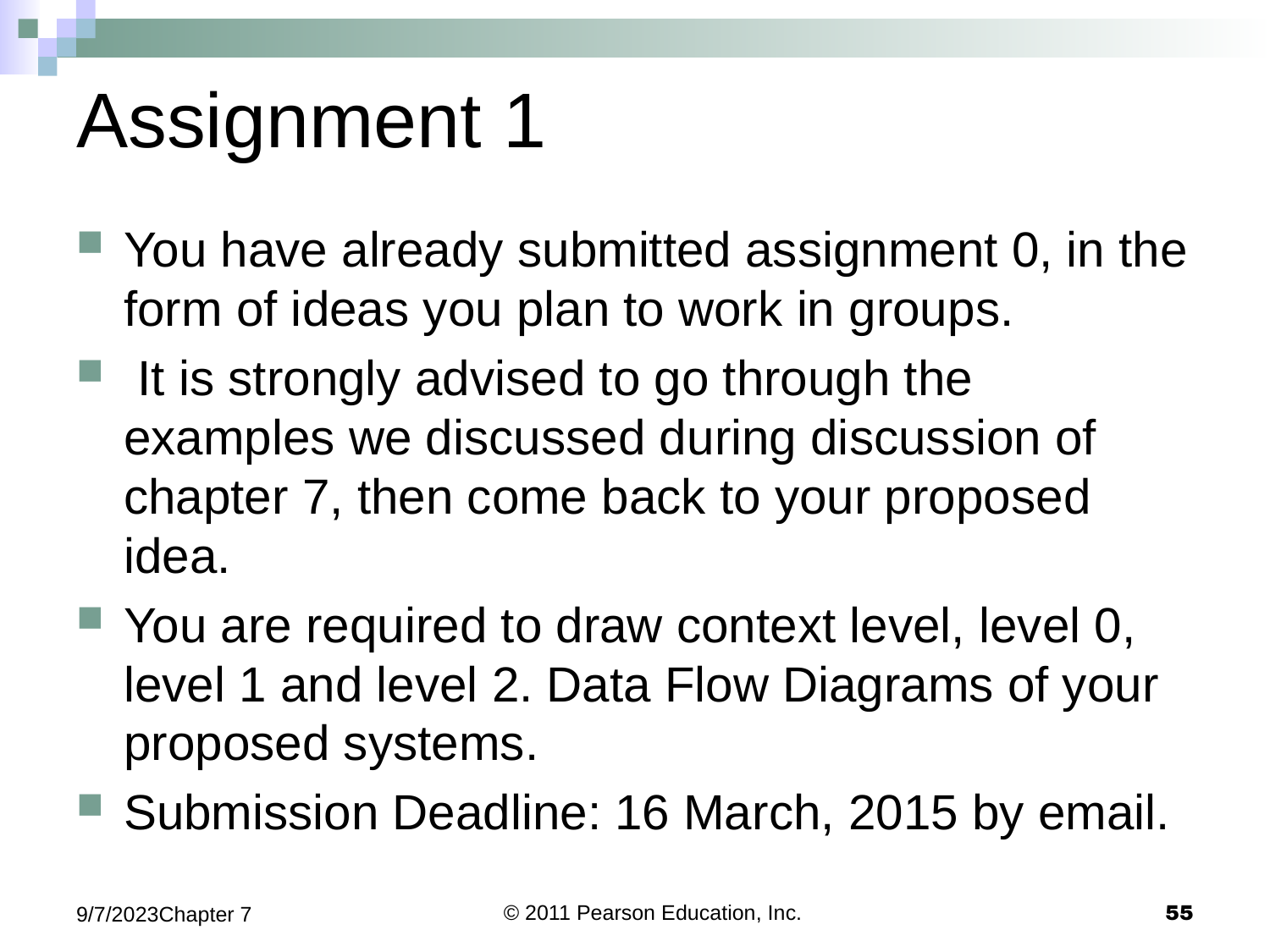

# Assignment 1
You have already submitted assignment 0, in the form of ideas you plan to work in groups.
 It is strongly advised to go through the examples we discussed during discussion of chapter 7, then come back to your proposed idea.
You are required to draw context level, level 0, level 1 and level 2. Data Flow Diagrams of your proposed systems.
Submission Deadline: 16 March, 2015 by email.

9/7/2023Chapter 7
© 2011 Pearson Education, Inc.
55